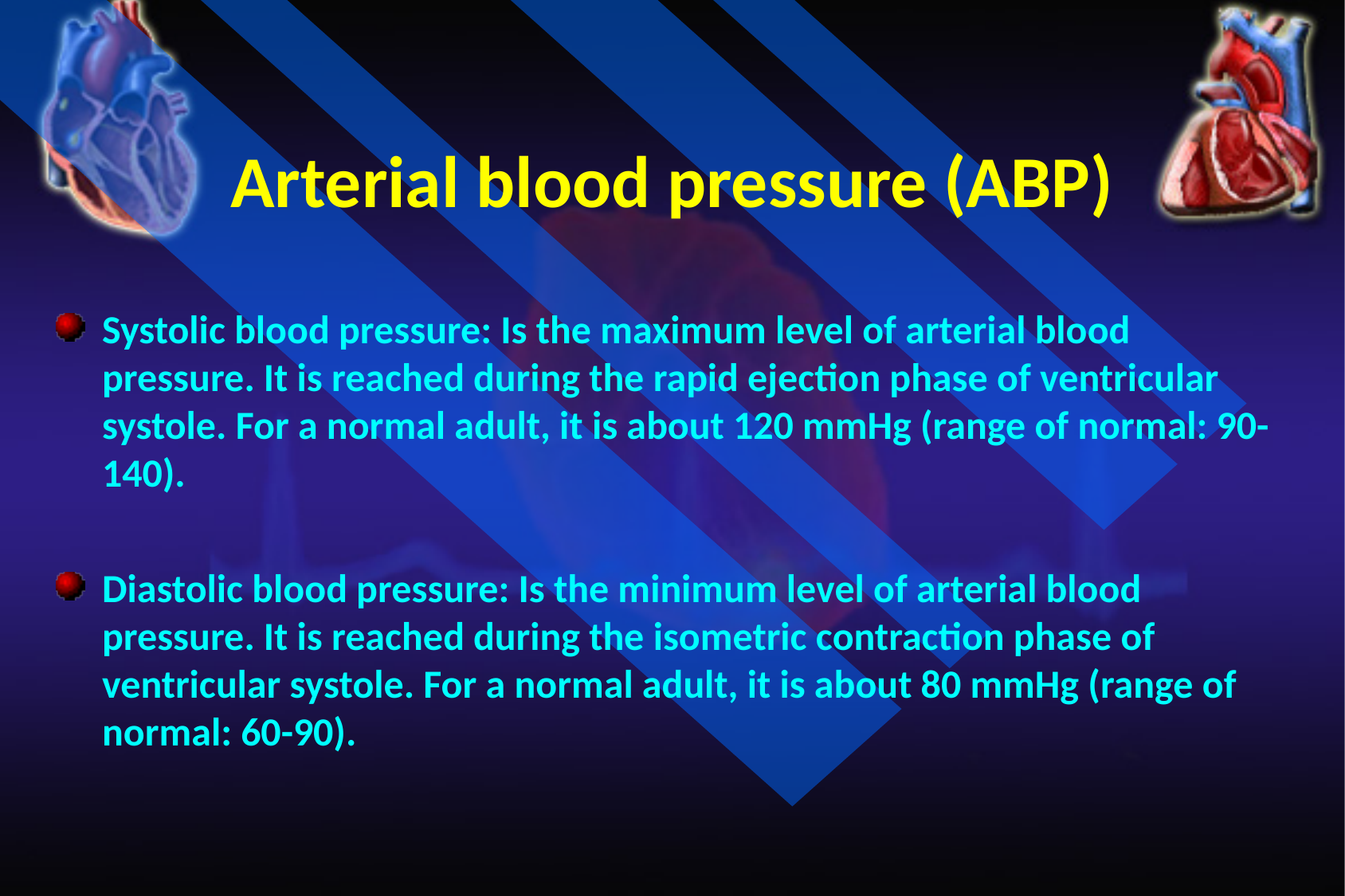

Arterial blood pressure (ABP)
Systolic blood pressure: Is the maximum level of arterial blood pressure. It is reached during the rapid ejection phase of ventricular systole. For a normal adult, it is about 120 mmHg (range of normal: 90-140).

Diastolic blood pressure: Is the minimum level of arterial blood pressure. It is reached during the isometric contraction phase of ventricular systole. For a normal adult, it is about 80 mmHg (range of normal: 60-90).